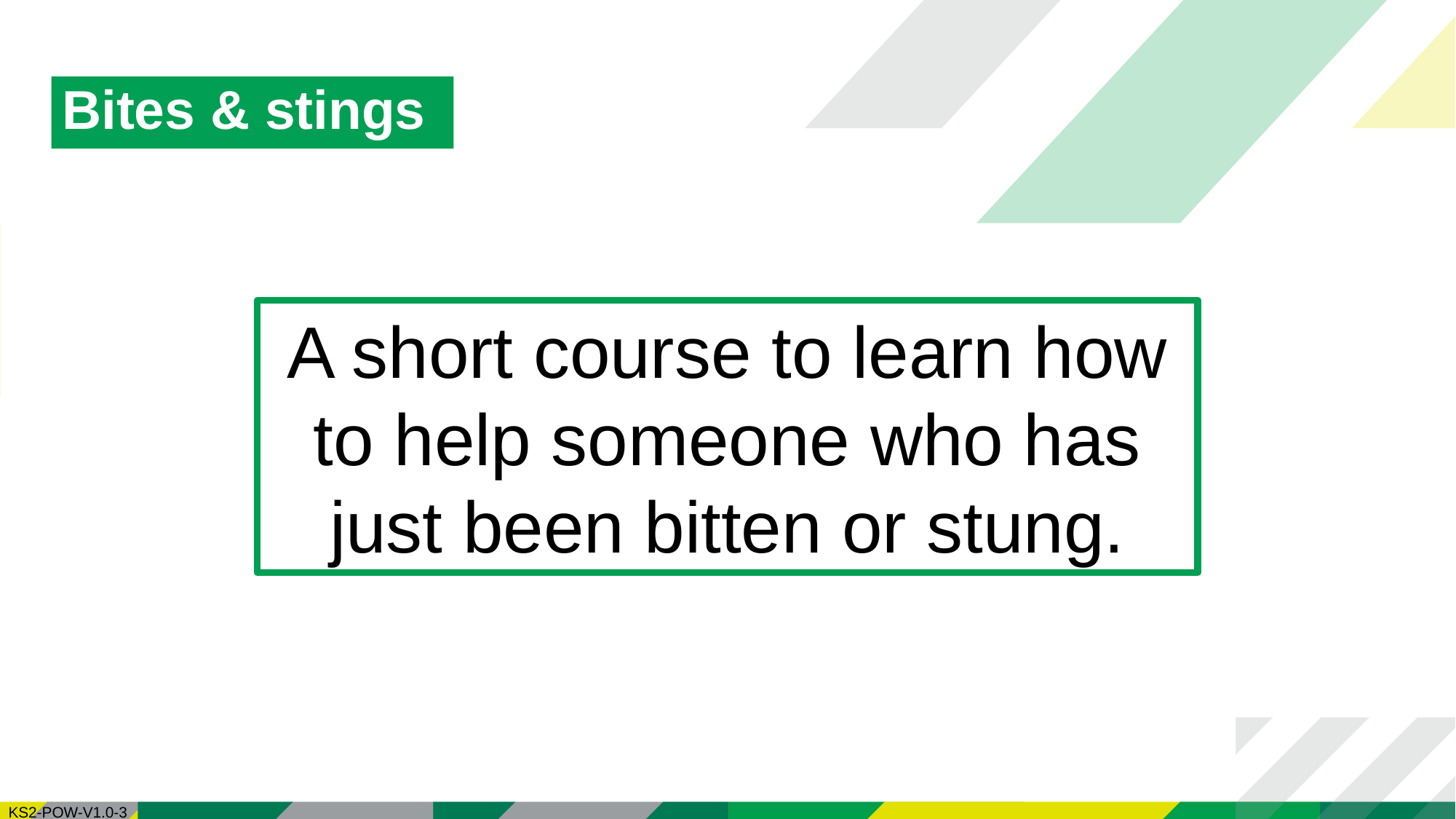

# Bites & stings

A short course to learn how to help someone who has just been bitten or stung.
KS2-POW-V1.0-3